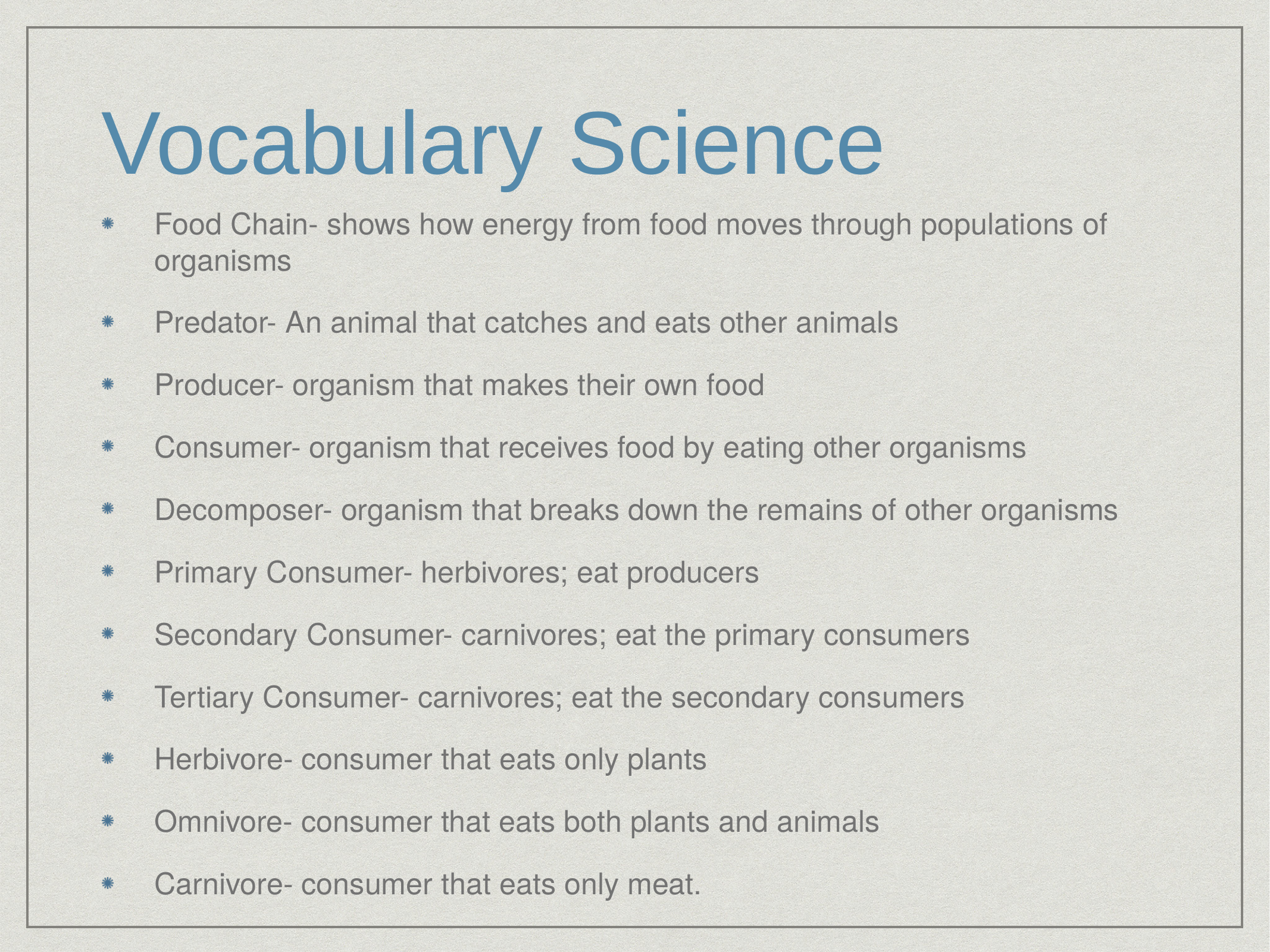

# Vocabulary Science
Food Chain- shows how energy from food moves through populations of organisms
Predator- An animal that catches and eats other animals
Producer- organism that makes their own food
Consumer- organism that receives food by eating other organisms
Decomposer- organism that breaks down the remains of other organisms
Primary Consumer- herbivores; eat producers
Secondary Consumer- carnivores; eat the primary consumers
Tertiary Consumer- carnivores; eat the secondary consumers
Herbivore- consumer that eats only plants
Omnivore- consumer that eats both plants and animals
Carnivore- consumer that eats only meat.